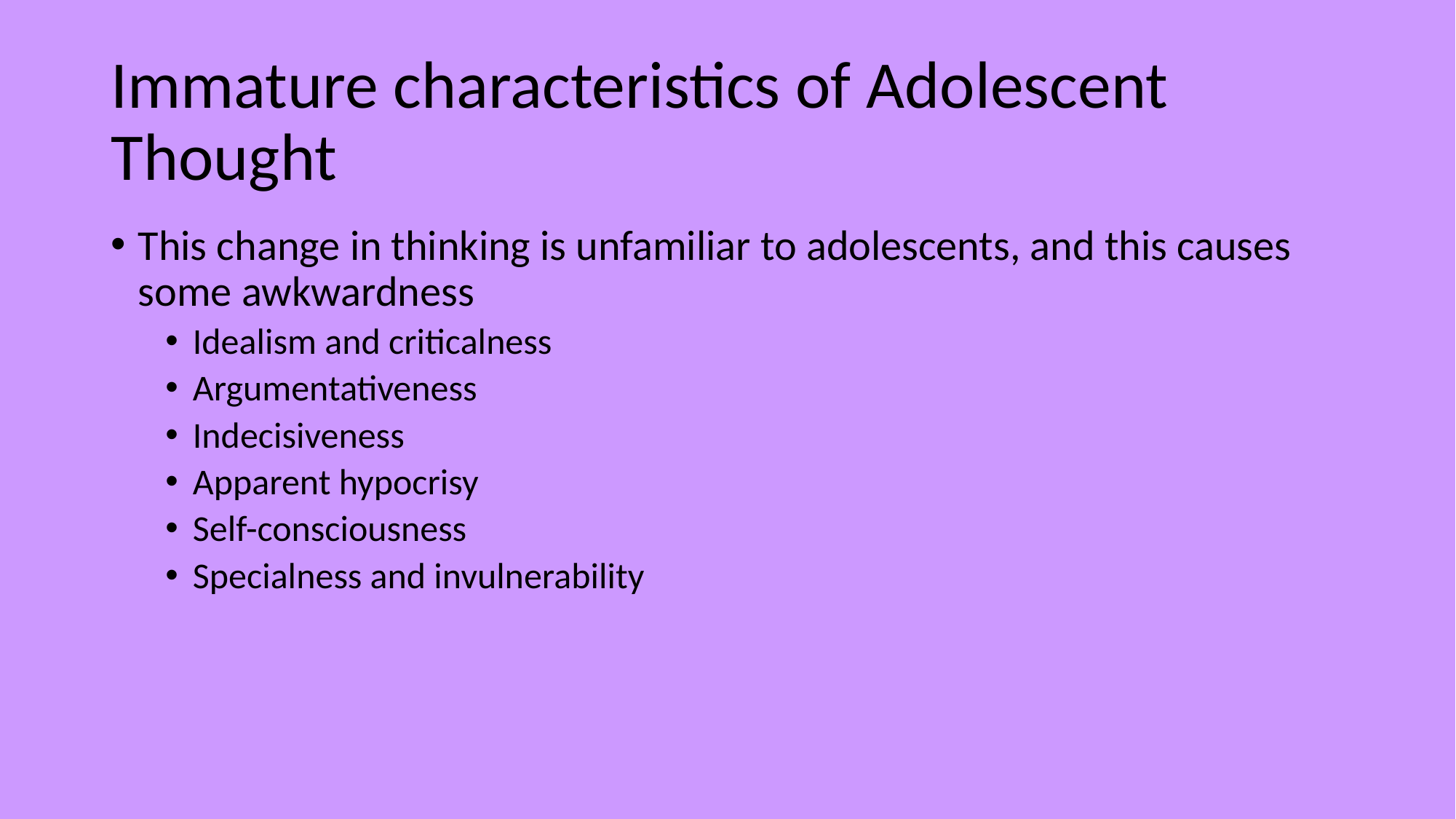

# Immature characteristics of Adolescent Thought
This change in thinking is unfamiliar to adolescents, and this causes some awkwardness
Idealism and criticalness
Argumentativeness
Indecisiveness
Apparent hypocrisy
Self-consciousness
Specialness and invulnerability